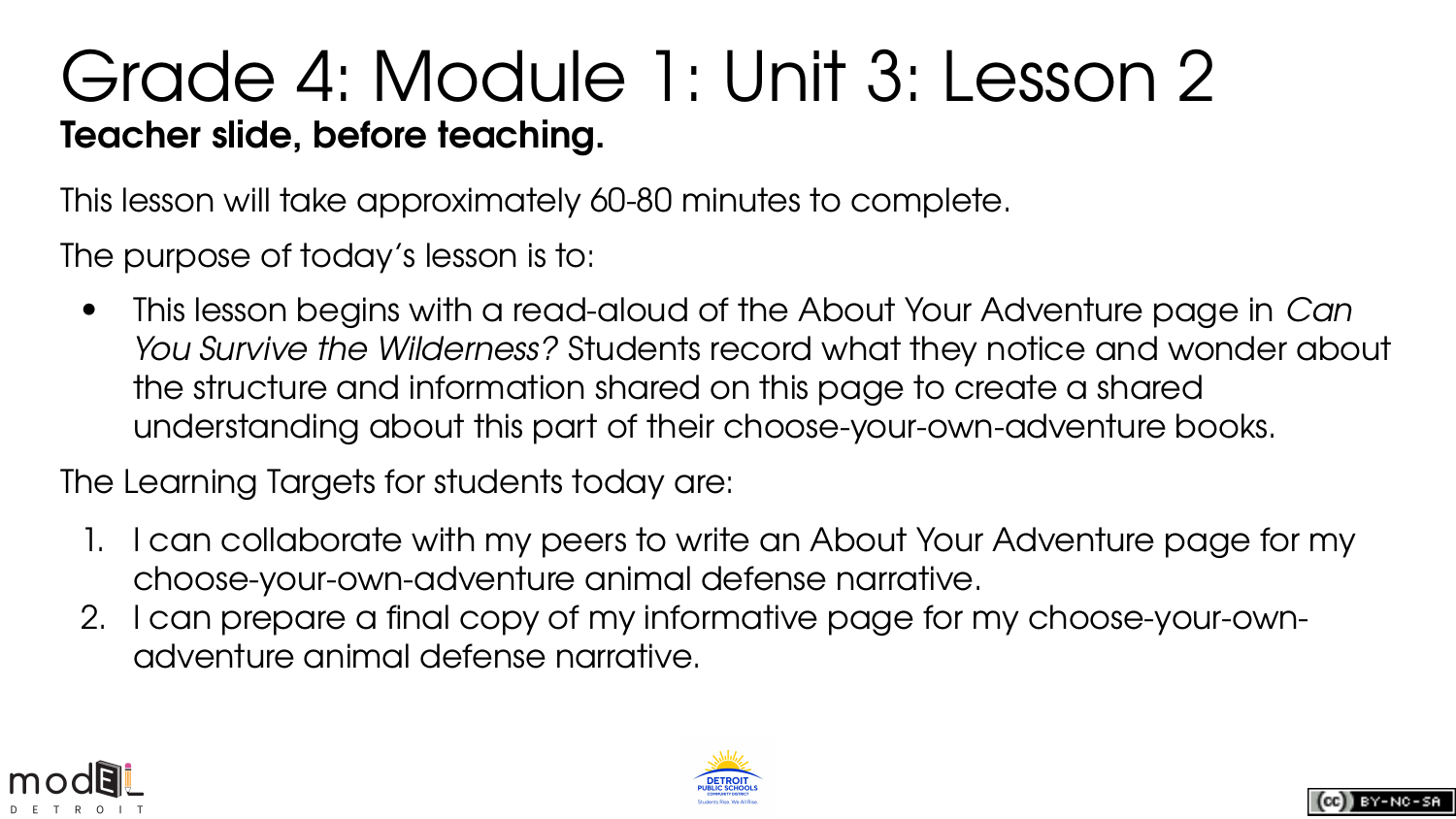

# Grade 4: Module 1: Unit 3: Lesson 2
Teacher slide, before teaching.
This lesson will take approximately 60-80 minutes to complete.
The purpose of today’s lesson is to:
This lesson begins with a read-aloud of the About Your Adventure page in Can You Survive the Wilderness? Students record what they notice and wonder about the structure and information shared on this page to create a shared understanding about this part of their choose-your-own-adventure books.
The Learning Targets for students today are:
I can collaborate with my peers to write an About Your Adventure page for my choose-your-own-adventure animal defense narrative.
I can prepare a final copy of my informative page for my choose-your-own-adventure animal defense narrative.